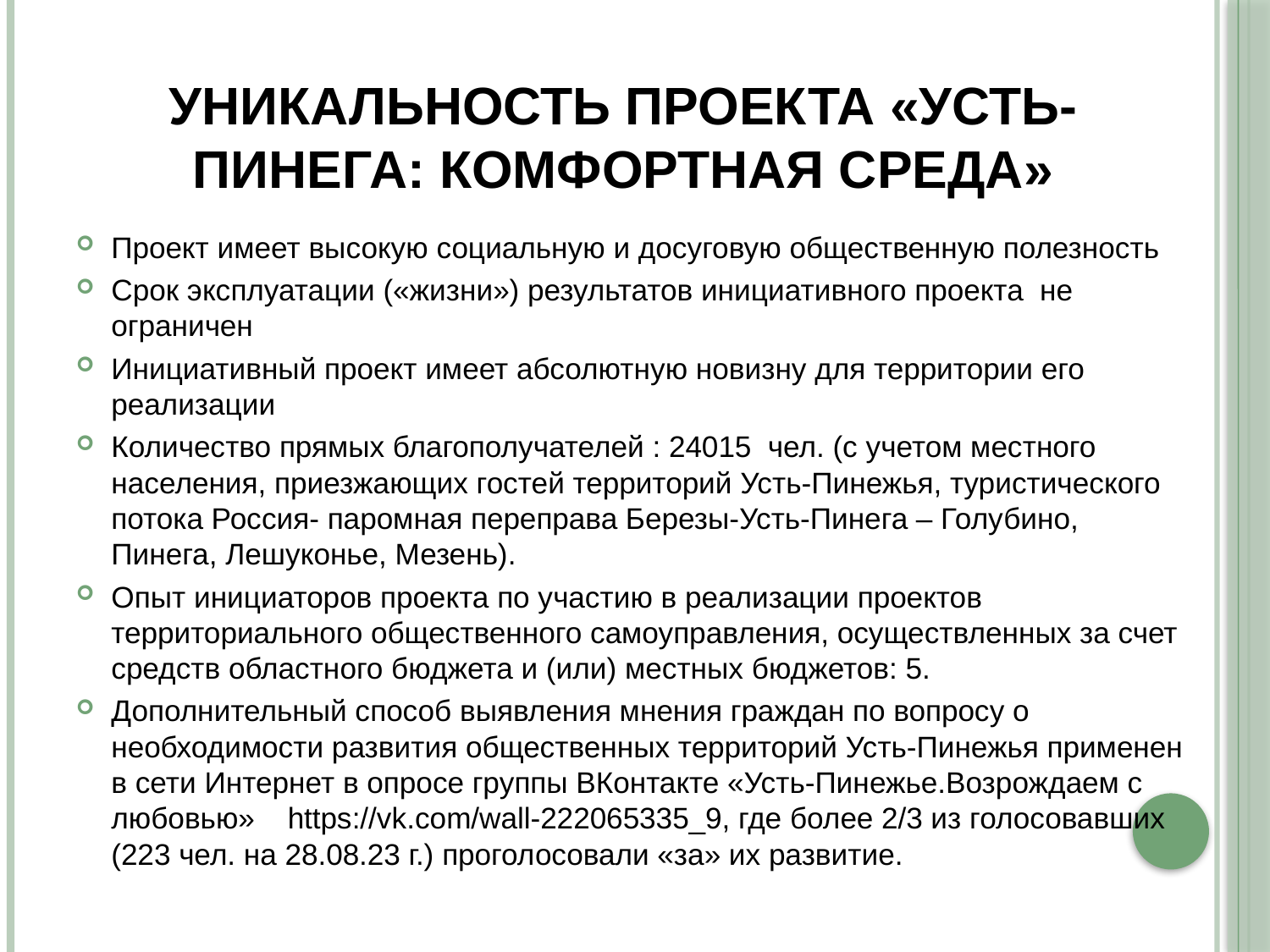

# Уникальность проекта «Усть-Пинега: комфортная среда»
Проект имеет высокую социальную и досуговую общественную полезность
Срок эксплуатации («жизни») результатов инициативного проекта  не ограничен
Инициативный проект имеет абсолютную новизну для территории его реализации
Количество прямых благополучателей : 24015  чел. (с учетом местного населения, приезжающих гостей территорий Усть-Пинежья, туристического потока Россия- паромная переправа Березы-Усть-Пинега – Голубино, Пинега, Лешуконье, Мезень).
Опыт инициаторов проекта по участию в реализации проектов территориального общественного самоуправления, осуществленных за счет средств областного бюджета и (или) местных бюджетов: 5.
Дополнительный способ выявления мнения граждан по вопросу о необходимости развития общественных территорий Усть-Пинежья применен в сети Интернет в опросе группы ВКонтакте «Усть-Пинежье.Возрождаем с любовью»    https://vk.com/wall-222065335_9, где более 2/3 из голосовавших (223 чел. на 28.08.23 г.) проголосовали «за» их развитие.